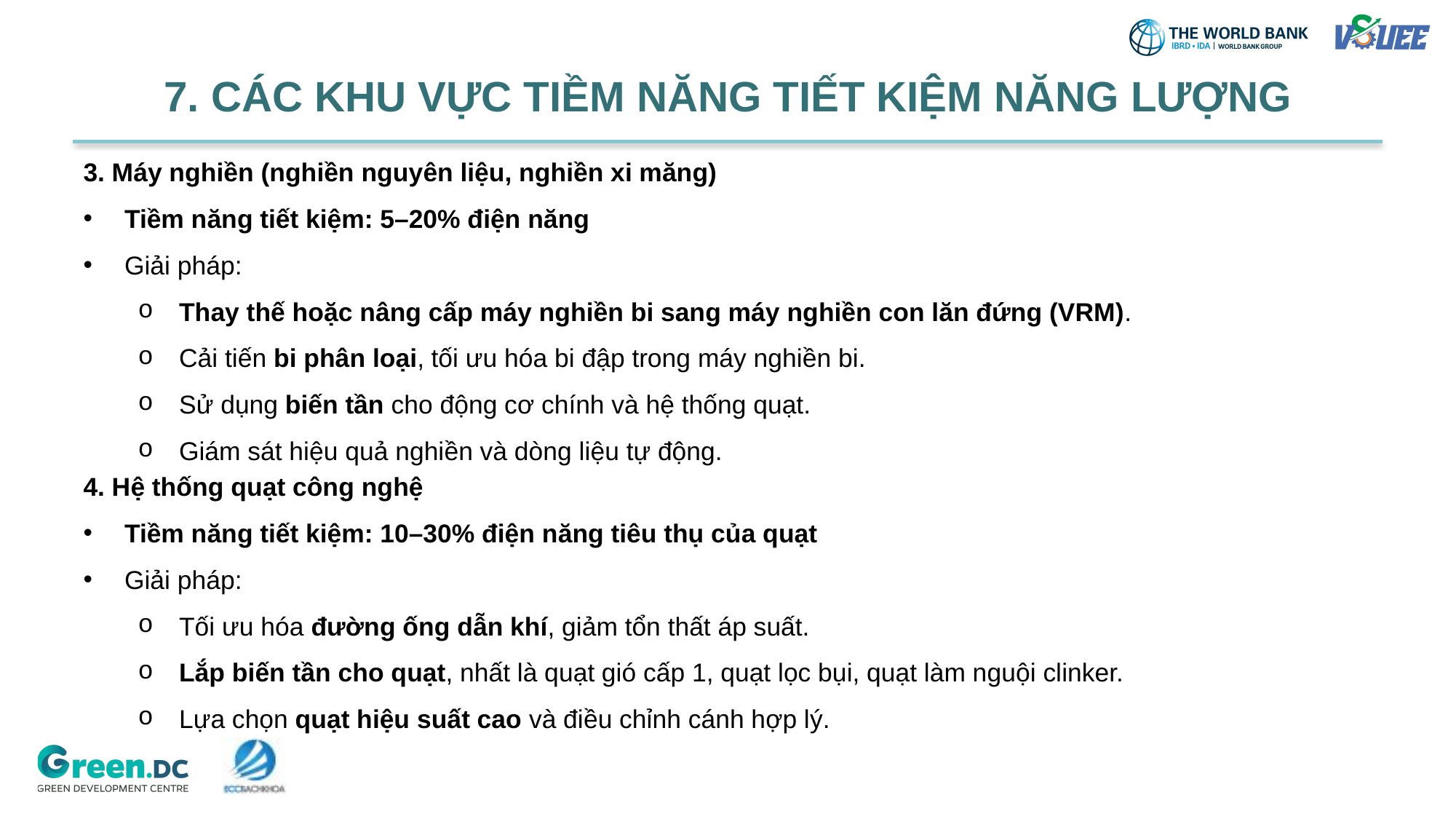

# 7. CÁC KHU VỰC TIỀM NĂNG TIẾT KIỆM NĂNG LƯỢNG
3. Máy nghiền (nghiền nguyên liệu, nghiền xi măng)
Tiềm năng tiết kiệm: 5–20% điện năng
Giải pháp:
Thay thế hoặc nâng cấp máy nghiền bi sang máy nghiền con lăn đứng (VRM).
Cải tiến bi phân loại, tối ưu hóa bi đập trong máy nghiền bi.
Sử dụng biến tần cho động cơ chính và hệ thống quạt.
Giám sát hiệu quả nghiền và dòng liệu tự động.
4. Hệ thống quạt công nghệ
Tiềm năng tiết kiệm: 10–30% điện năng tiêu thụ của quạt
Giải pháp:
Tối ưu hóa đường ống dẫn khí, giảm tổn thất áp suất.
Lắp biến tần cho quạt, nhất là quạt gió cấp 1, quạt lọc bụi, quạt làm nguội clinker.
Lựa chọn quạt hiệu suất cao và điều chỉnh cánh hợp lý.